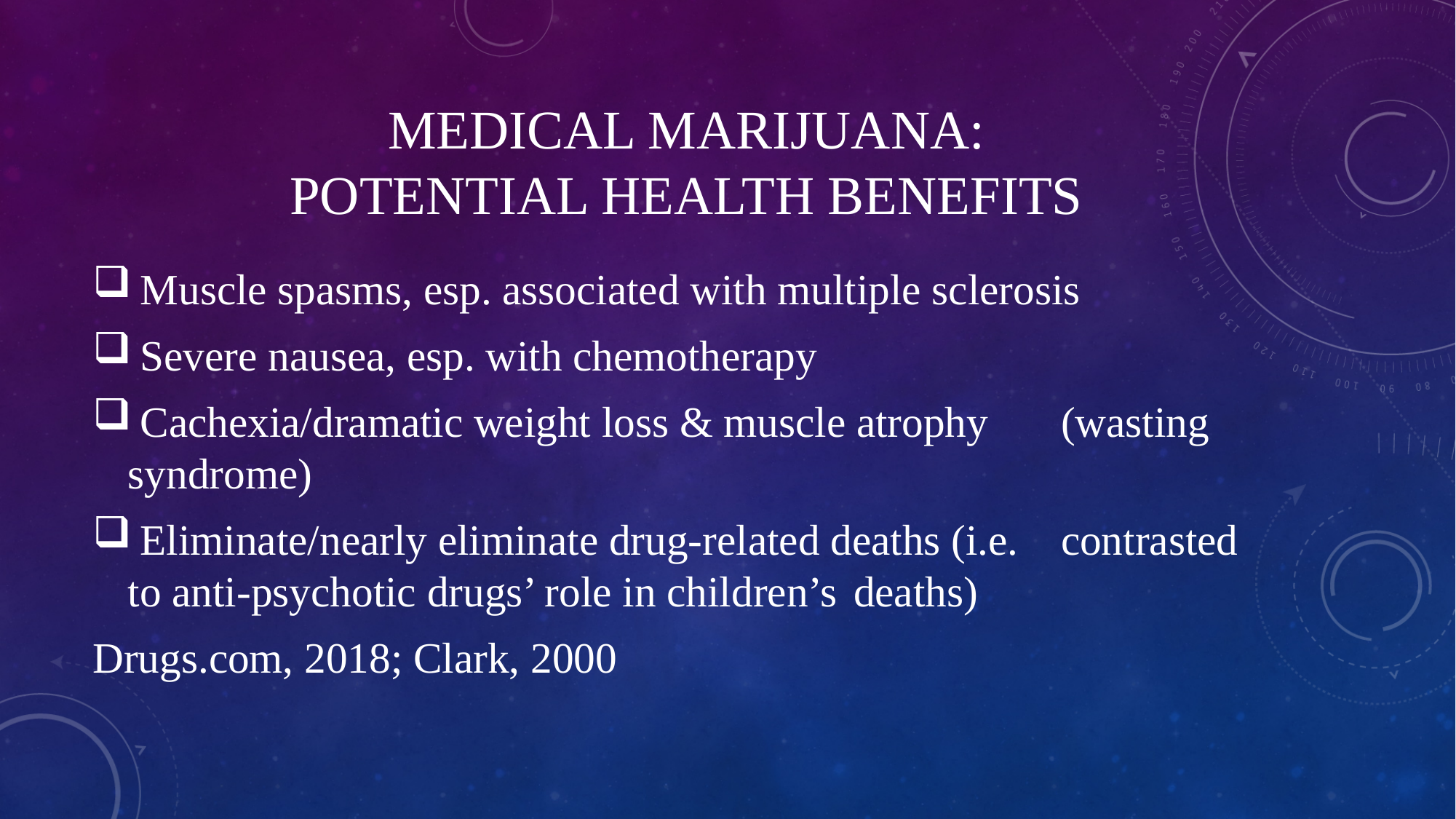

# Medical marijuana: potential health benefits
 Muscle spasms, esp. associated with multiple sclerosis
 Severe nausea, esp. with chemotherapy
 Cachexia/dramatic weight loss & muscle atrophy 							(wasting syndrome)
 Eliminate/nearly eliminate drug-related deaths (i.e. 							contrasted to anti-psychotic drugs’ role in children’s 					deaths)
Drugs.com, 2018; Clark, 2000